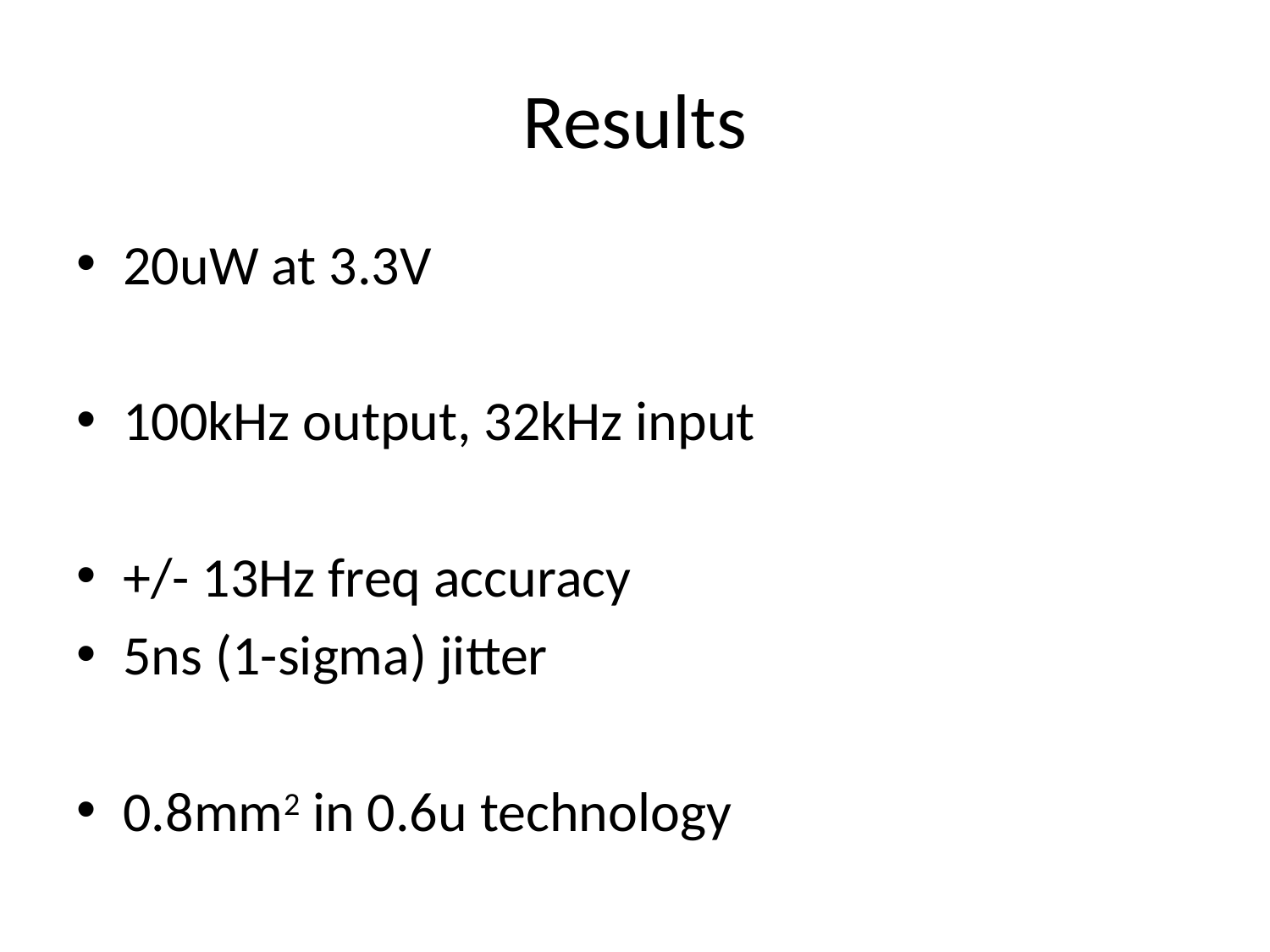

# Results
20uW at 3.3V

100kHz output, 32kHz input

+/- 13Hz freq accuracy
5ns (1-sigma) jitter

0.8mm2 in 0.6u technology